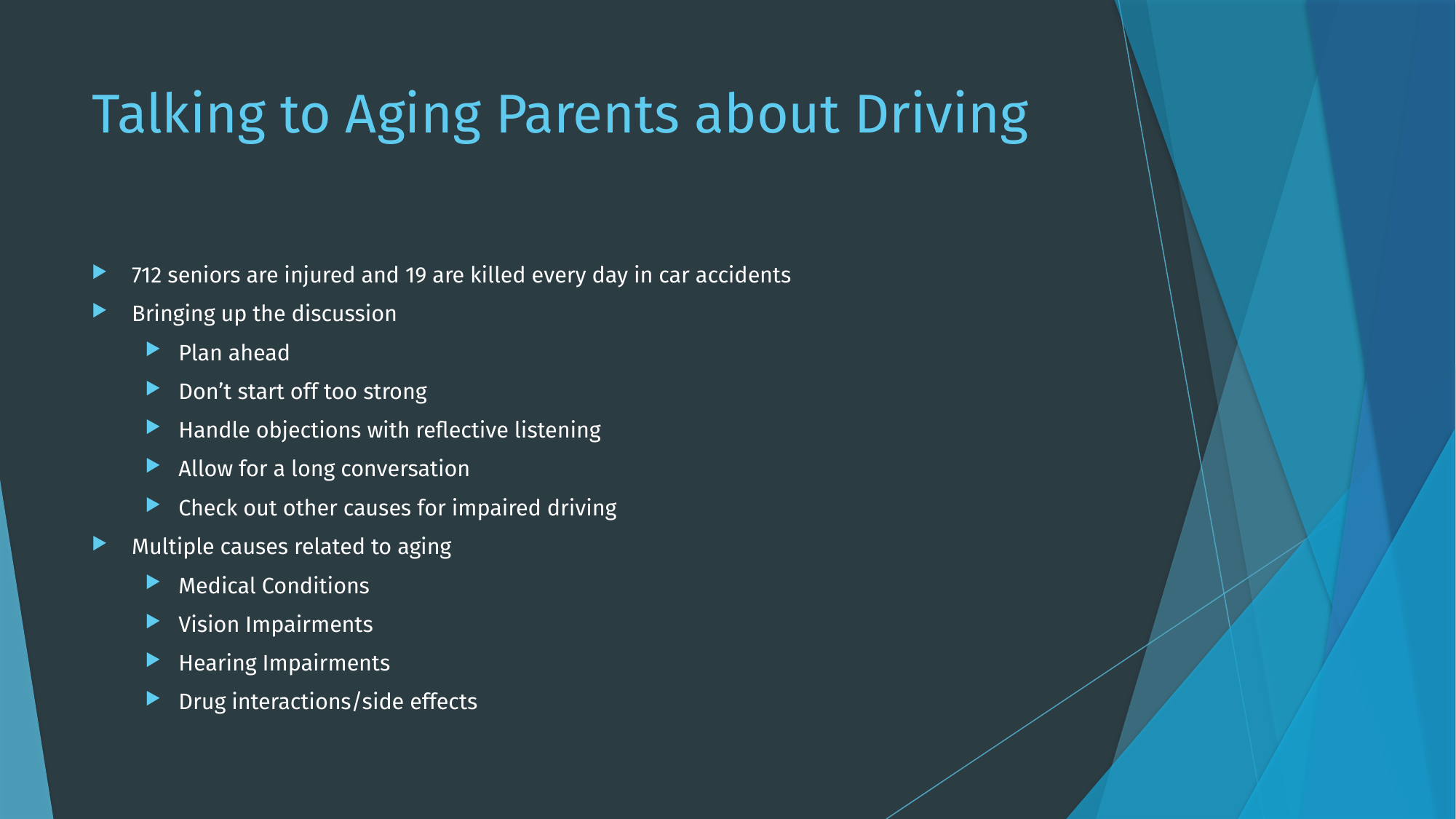

# Talking to Aging Parents about Driving
712 seniors are injured and 19 are killed every day in car accidents
Bringing up the discussion
Plan ahead
Don’t start off too strong
Handle objections with reflective listening
Allow for a long conversation
Check out other causes for impaired driving
Multiple causes related to aging
Medical Conditions
Vision Impairments
Hearing Impairments
Drug interactions/side effects